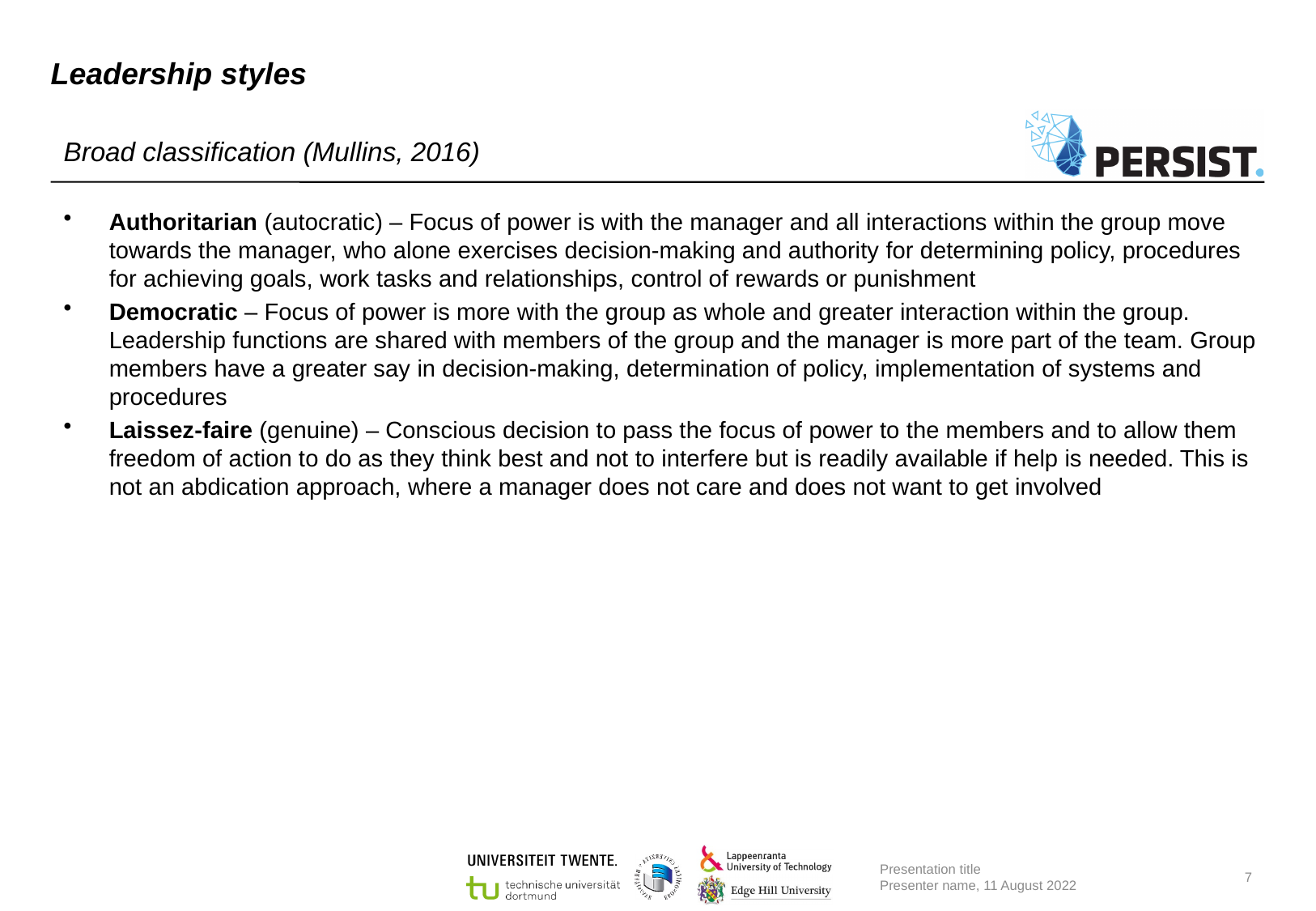

# Leadership styles
Broad classification (Mullins, 2016)
Authoritarian (autocratic) – Focus of power is with the manager and all interactions within the group move towards the manager, who alone exercises decision-making and authority for determining policy, procedures for achieving goals, work tasks and relationships, control of rewards or punishment
Democratic – Focus of power is more with the group as whole and greater interaction within the group. Leadership functions are shared with members of the group and the manager is more part of the team. Group members have a greater say in decision-making, determination of policy, implementation of systems and procedures
Laissez-faire (genuine) – Conscious decision to pass the focus of power to the members and to allow them freedom of action to do as they think best and not to interfere but is readily available if help is needed. This is not an abdication approach, where a manager does not care and does not want to get involved

Presentation title
Presenter name, 11 August 2022
7